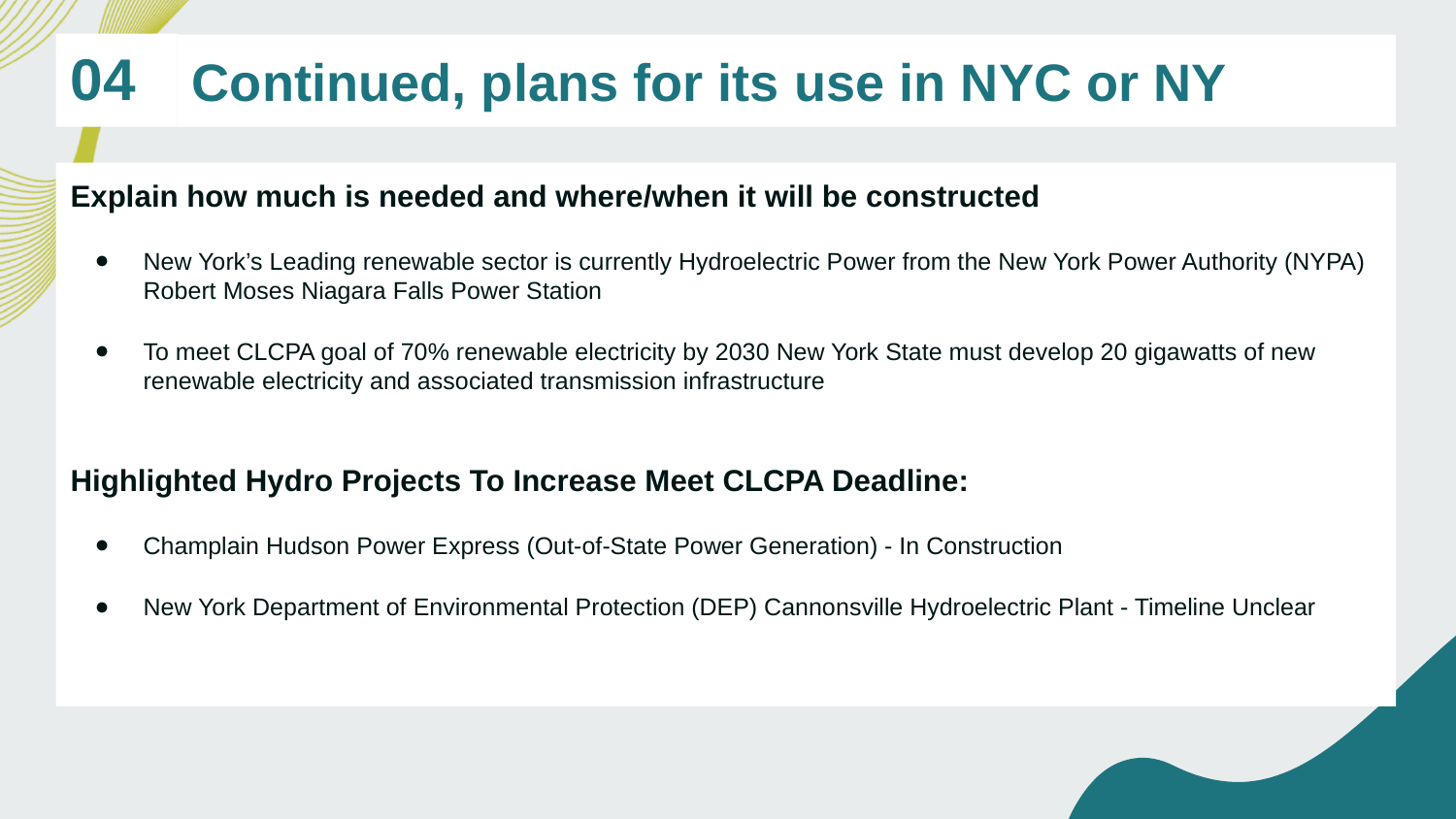

04
Continued, plans for its use in NYC or NY
Explain how much is needed and where/when it will be constructed
New York’s Leading renewable sector is currently Hydroelectric Power from the New York Power Authority (NYPA) Robert Moses Niagara Falls Power Station
To meet CLCPA goal of 70% renewable electricity by 2030 New York State must develop 20 gigawatts of new renewable electricity and associated transmission infrastructure

Highlighted Hydro Projects To Increase Meet CLCPA Deadline:
Champlain Hudson Power Express (Out-of-State Power Generation) - In Construction
New York Department of Environmental Protection (DEP) Cannonsville Hydroelectric Plant - Timeline Unclear